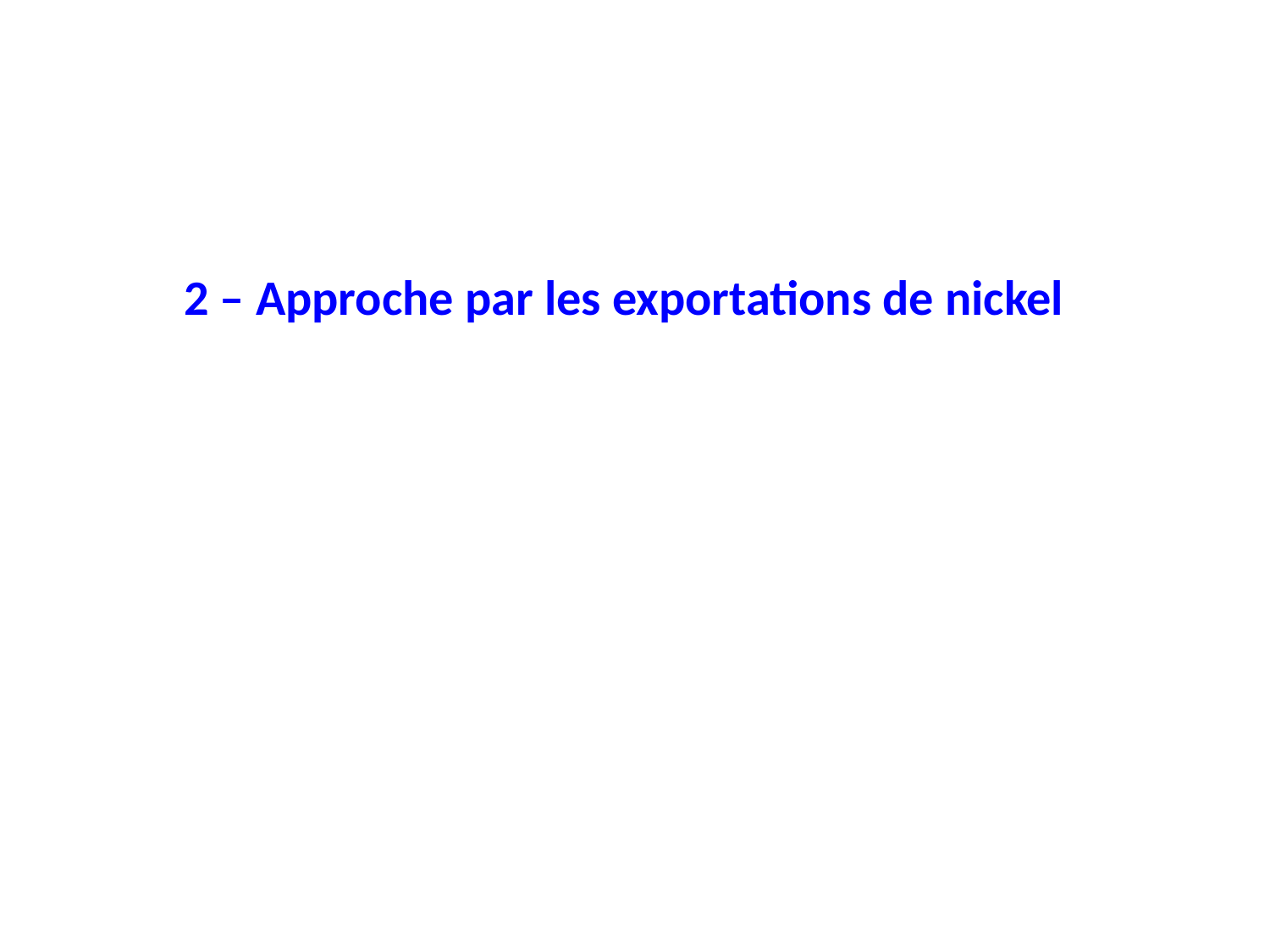

2 – Approche par les exportations de nickel